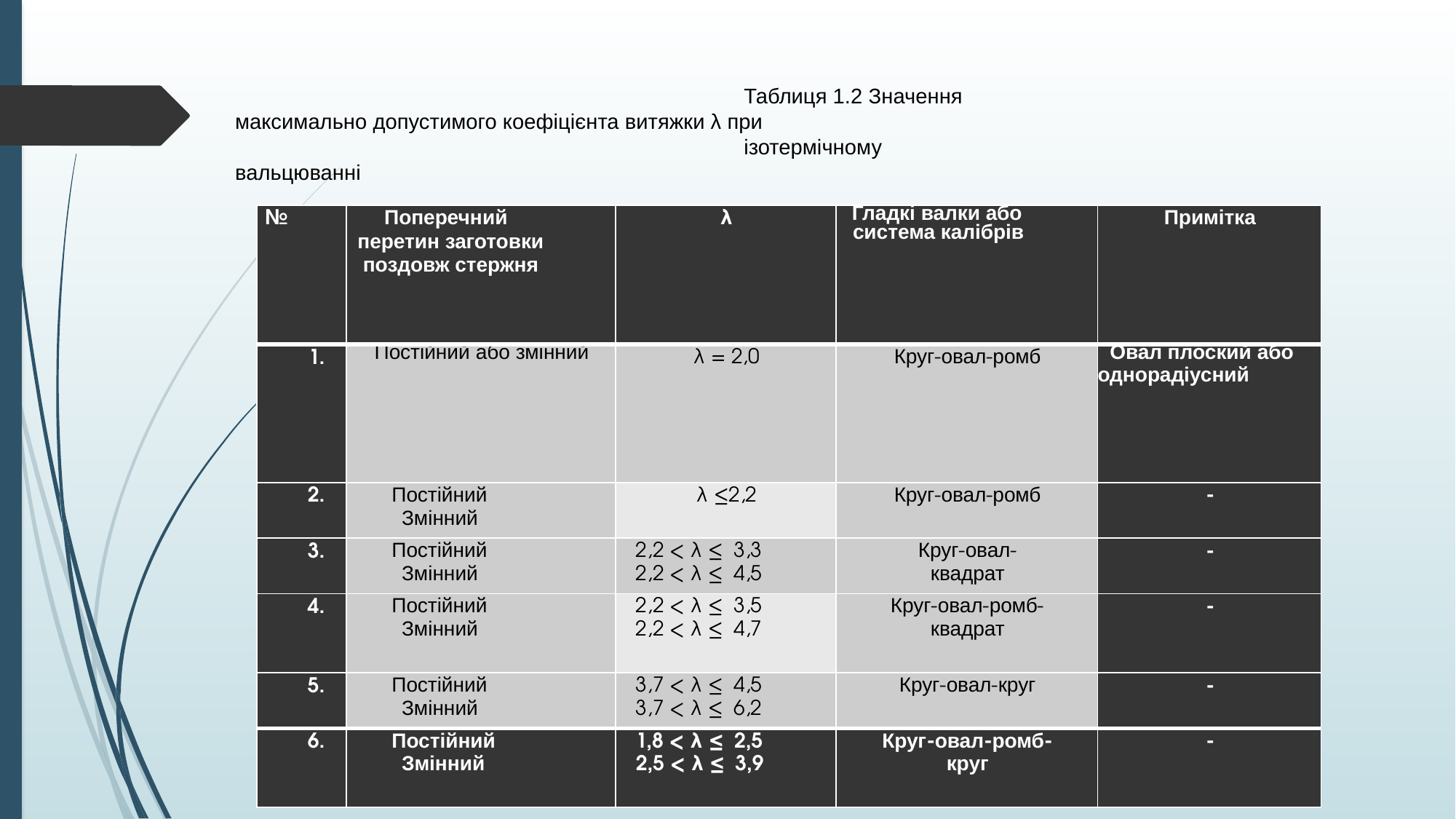

Таблиця 1.2 Значення максимально допустимого коефіцієнта витяжки λ при
ізотермічному вальцюванні

| № | Поперечний перетин заготовки поздовж стержня | λ | Гладкі валки або система калібрів | Примітка |
| --- | --- | --- | --- | --- |
| 1. | Постійний або змінний | λ = 2,0 | Круг-овал-ромб | Овал плоский або однорадіусний |
| 2. | Постійний Змінний | λ ≤2,2 | Круг-овал-ромб | - |
| 3. | Постійний Змінний | 2,2 < λ ≤ 3,3 2,2 < λ ≤ 4,5 | Круг-овал- квадрат | - |
| 4. | Постійний Змінний | 2,2 < λ ≤ 3,5 2,2 < λ ≤ 4,7 | Круг-овал-ромб- квадрат | - |
| 5. | Постійний Змінний | 3,7 < λ ≤ 4,5 3,7 < λ ≤ 6,2 | Круг-овал-круг | - |
| 6. | Постійний Змінний | 1,8 < λ ≤ 2,5 2,5 < λ ≤ 3,9 | Круг-овал-ромб- круг | - |